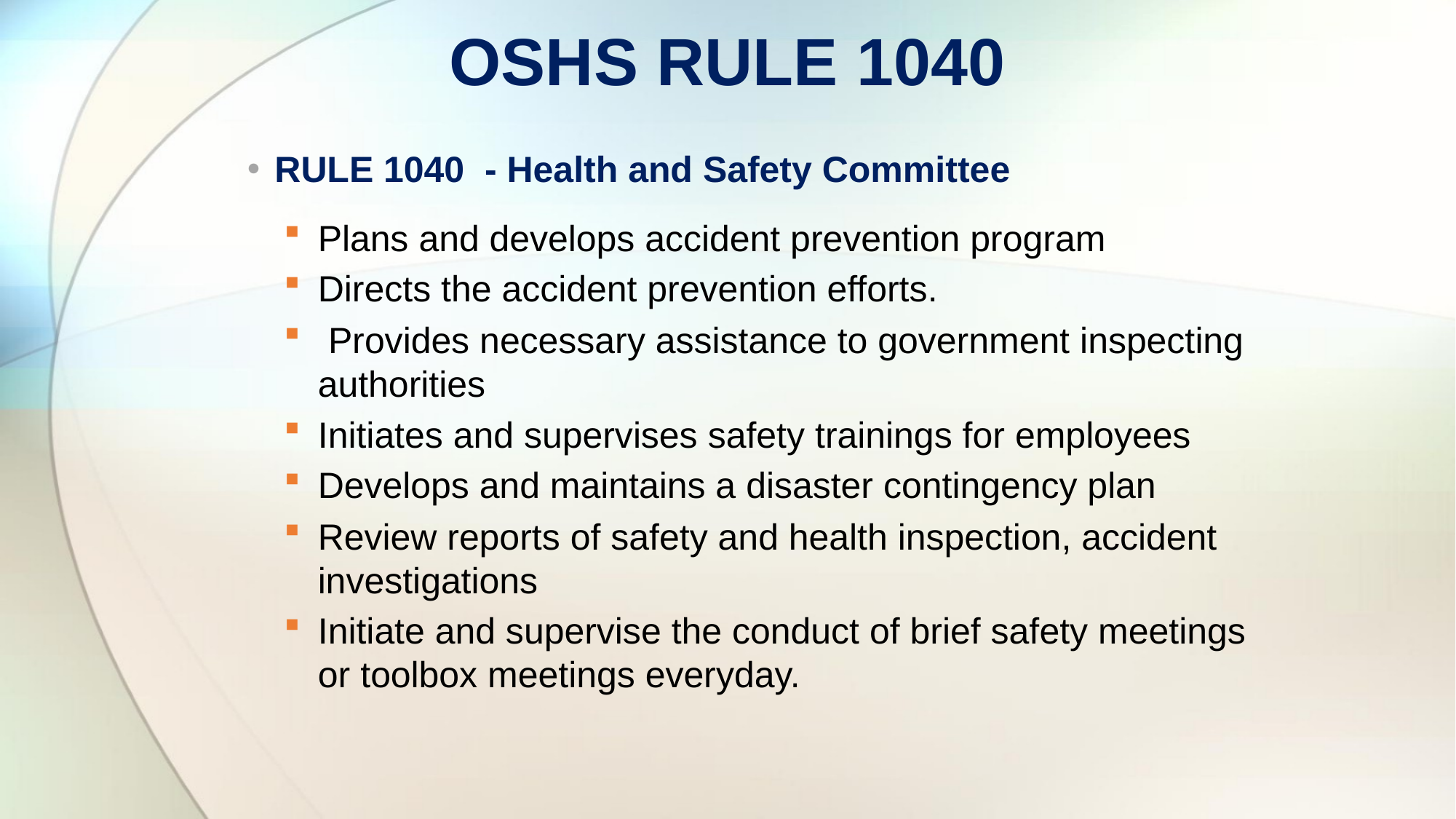

# OSHS RULE 1040
RULE 1040  - Health and Safety Committee
Plans and develops accident prevention program
Directs the accident prevention efforts.
 Provides necessary assistance to government inspecting authorities
Initiates and supervises safety trainings for employees
Develops and maintains a disaster contingency plan
Review reports of safety and health inspection, accident investigations
Initiate and supervise the conduct of brief safety meetings or toolbox meetings everyday.